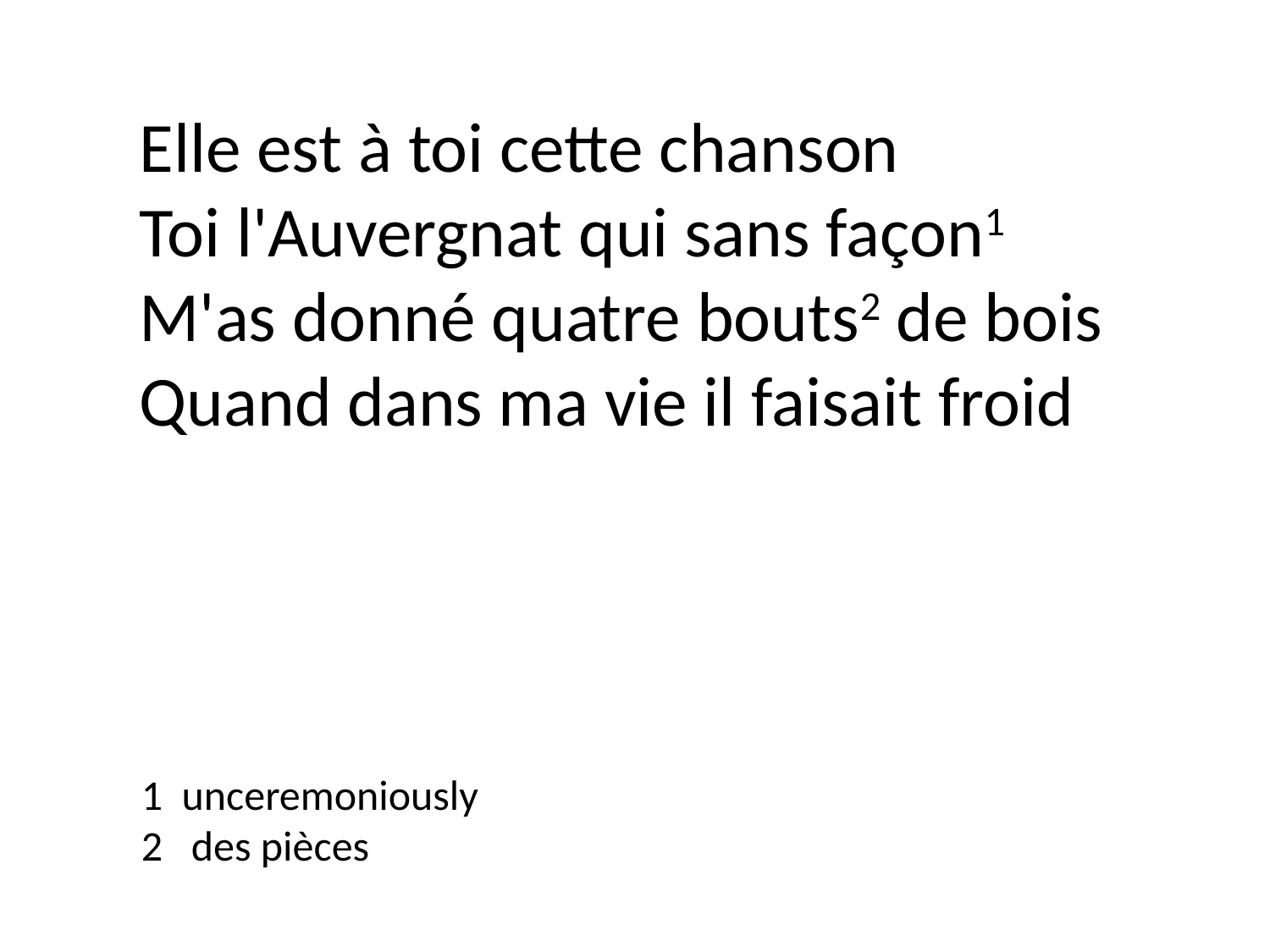

Elle est à toi cette chanson
Toi l'Auvergnat qui sans façon1
M'as donné quatre bouts2 de bois
Quand dans ma vie il faisait froid
1  unceremoniously
2   des pièces